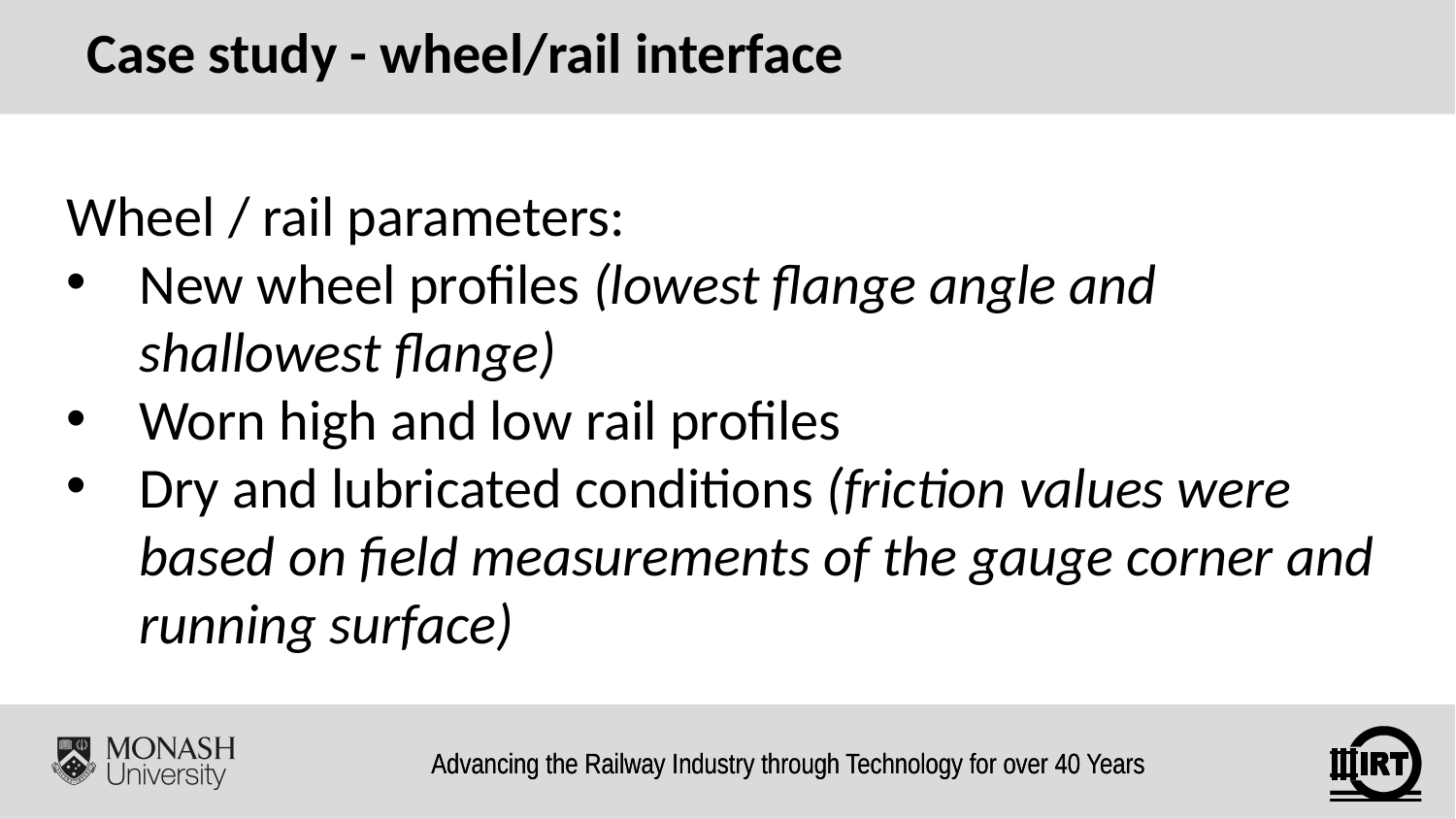

Case study - wheel/rail interface
Wheel / rail parameters:
New wheel profiles (lowest flange angle and shallowest flange)
Worn high and low rail profiles
Dry and lubricated conditions (friction values were based on field measurements of the gauge corner and running surface)